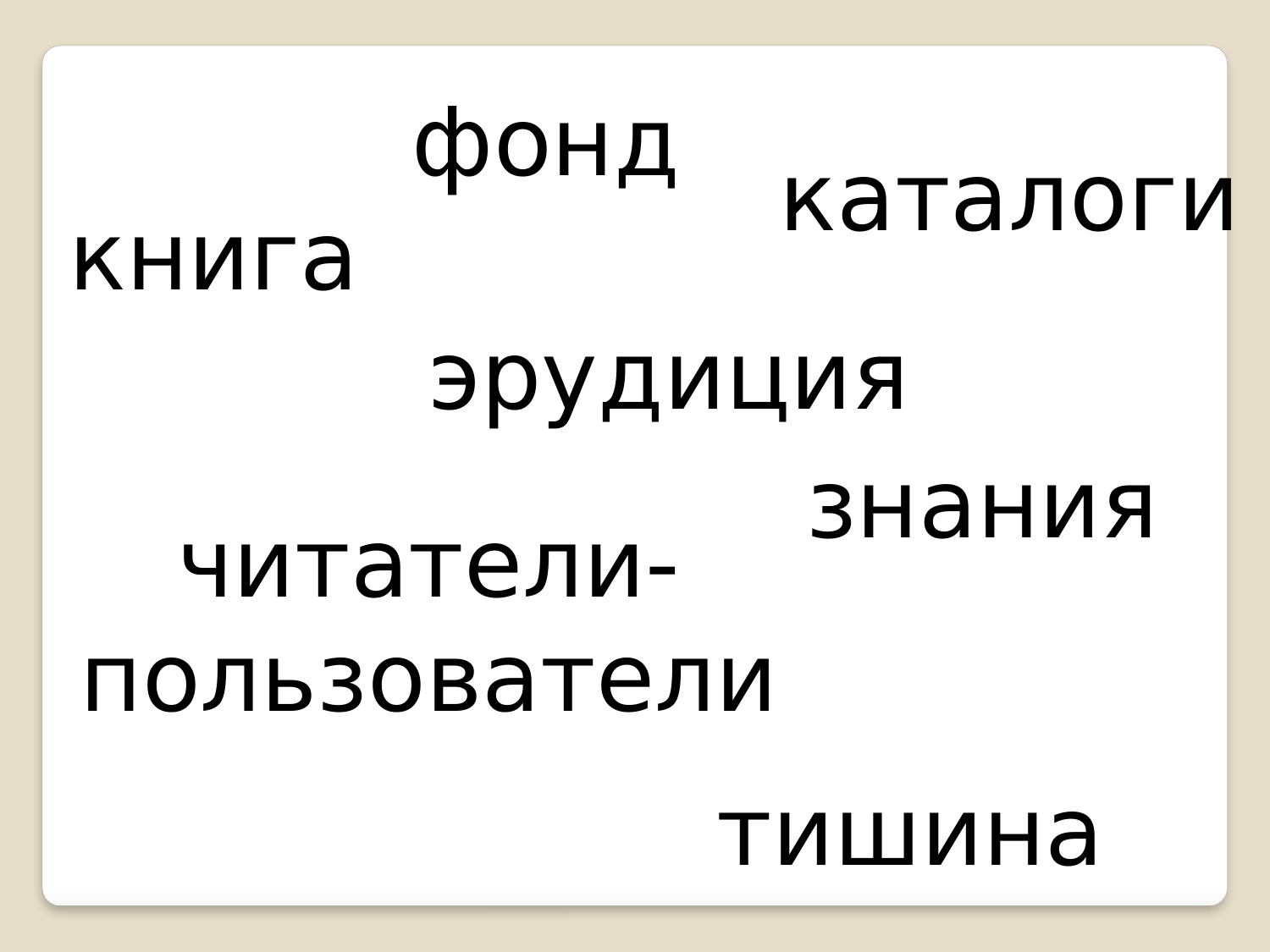

фонд
каталоги
книга
эрудиция
знания
читатели-пользователи
тишина